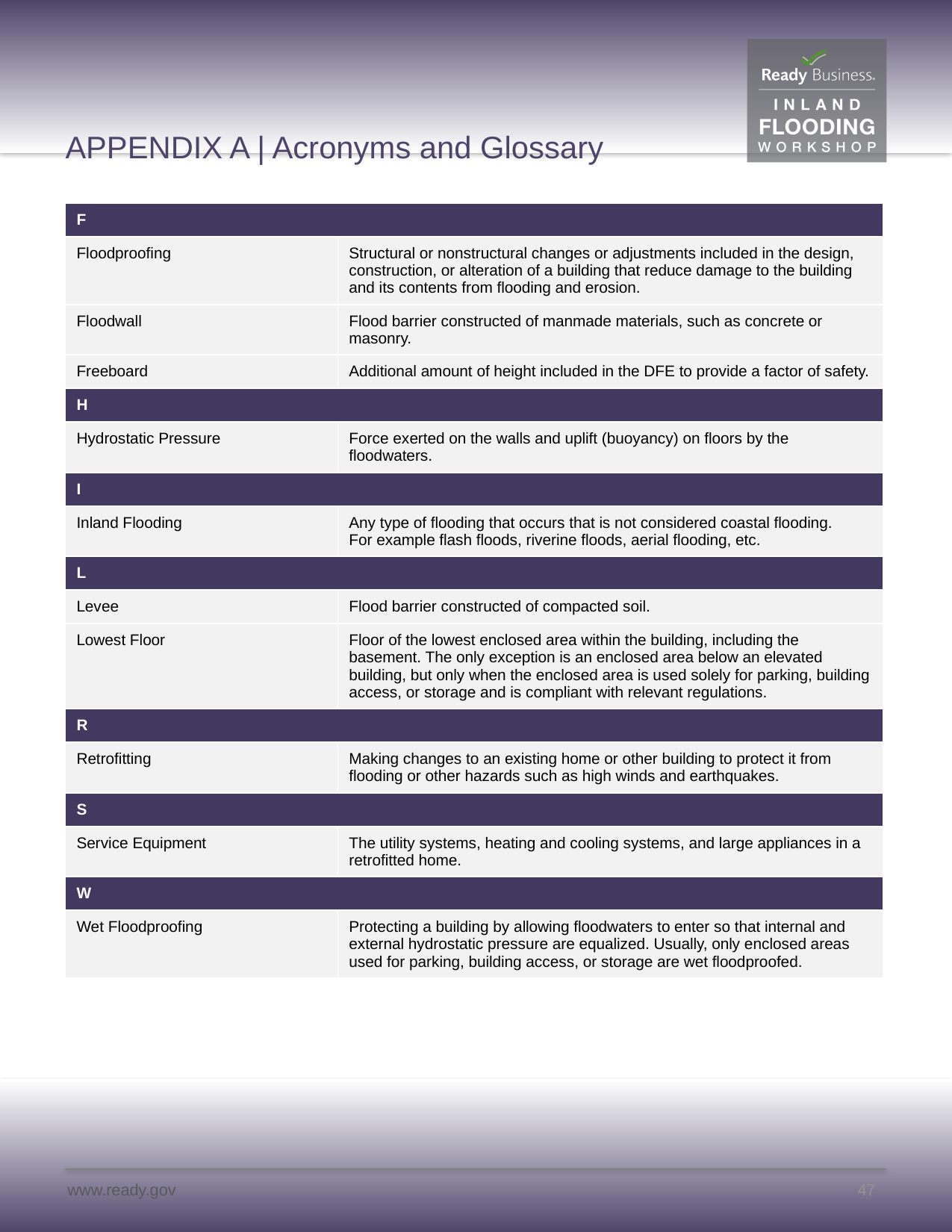

# APPENDIX A | Acronyms and Glossary
| F |  |
| --- | --- |
| Floodproofing | Structural or nonstructural changes or adjustments included in the design, construction, or alteration of a building that reduce damage to the building and its contents from flooding and erosion. |
| Floodwall | Flood barrier constructed of manmade materials, such as concrete or masonry. |
| Freeboard | Additional amount of height included in the DFE to provide a factor of safety. |
| H |  |
| Hydrostatic Pressure | Force exerted on the walls and uplift (buoyancy) on floors by the floodwaters. |
| I |  |
| Inland Flooding | Any type of flooding that occurs that is not considered coastal flooding. For example flash floods, riverine floods, aerial flooding, etc. |
| L |  |
| Levee | Flood barrier constructed of compacted soil. |
| Lowest Floor | Floor of the lowest enclosed area within the building, including the basement. The only exception is an enclosed area below an elevated building, but only when the enclosed area is used solely for parking, building access, or storage and is compliant with relevant regulations. |
| R |  |
| Retrofitting | Making changes to an existing home or other building to protect it from flooding or other hazards such as high winds and earthquakes. |
| S |  |
| Service Equipment | The utility systems, heating and cooling systems, and large appliances in a retrofitted home. |
| W |  |
| Wet Floodproofing | Protecting a building by allowing floodwaters to enter so that internal and external hydrostatic pressure are equalized. Usually, only enclosed areas used for parking, building access, or storage are wet floodproofed. |
47